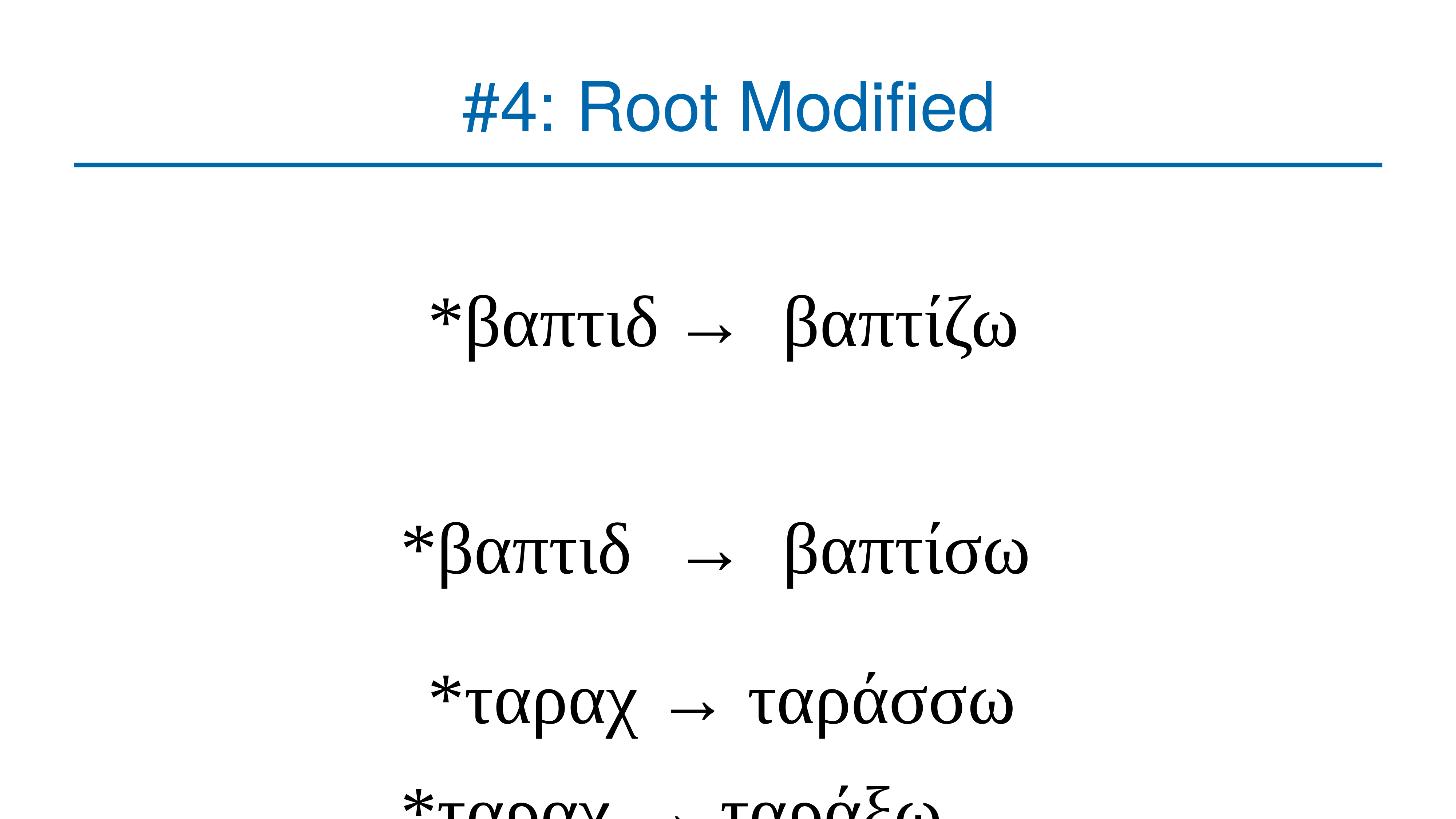

# #4: Root Modified
*βαπτιδ	→ 	βαπτίζω
*βαπτιδ	→ 	βαπτίσω
*ταραχ → ταράσσω
*ταραχ → ταράξω